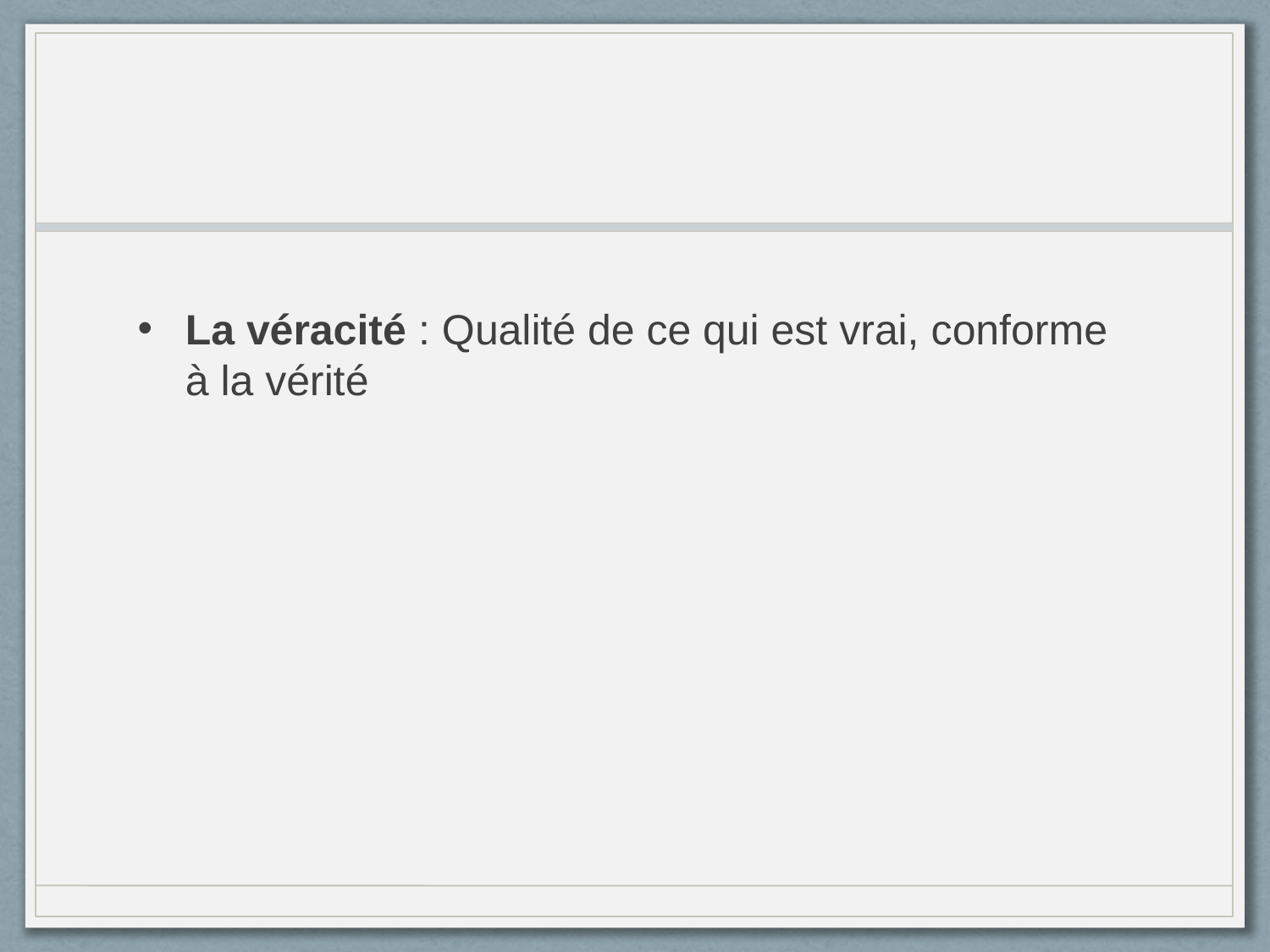

#
La véracité : Qualité de ce qui est vrai, conforme à la vérité